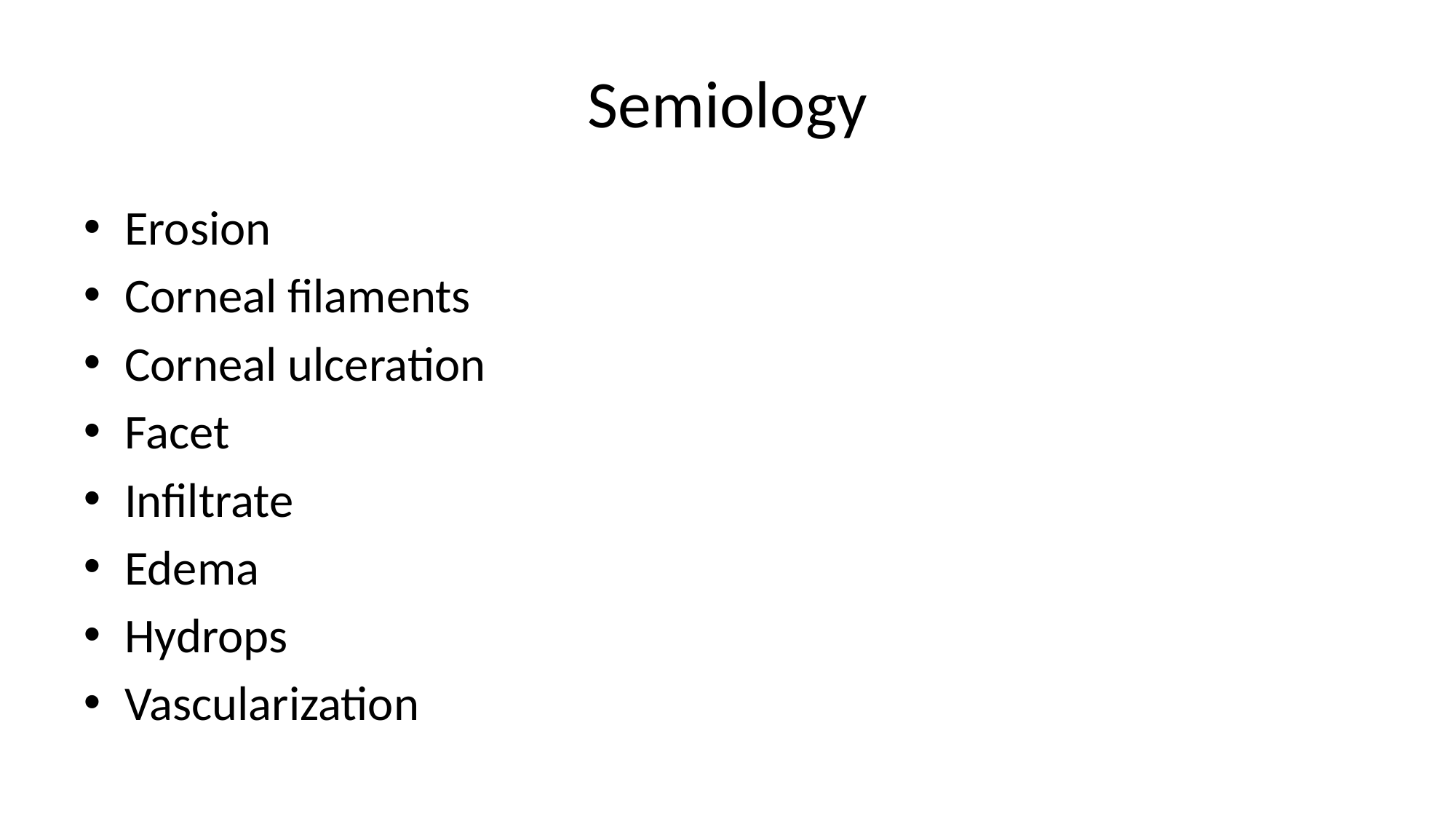

# Semiology
Erosion
Corneal filaments
Corneal ulceration
Facet
Infiltrate
Edema
Hydrops
Vascularization